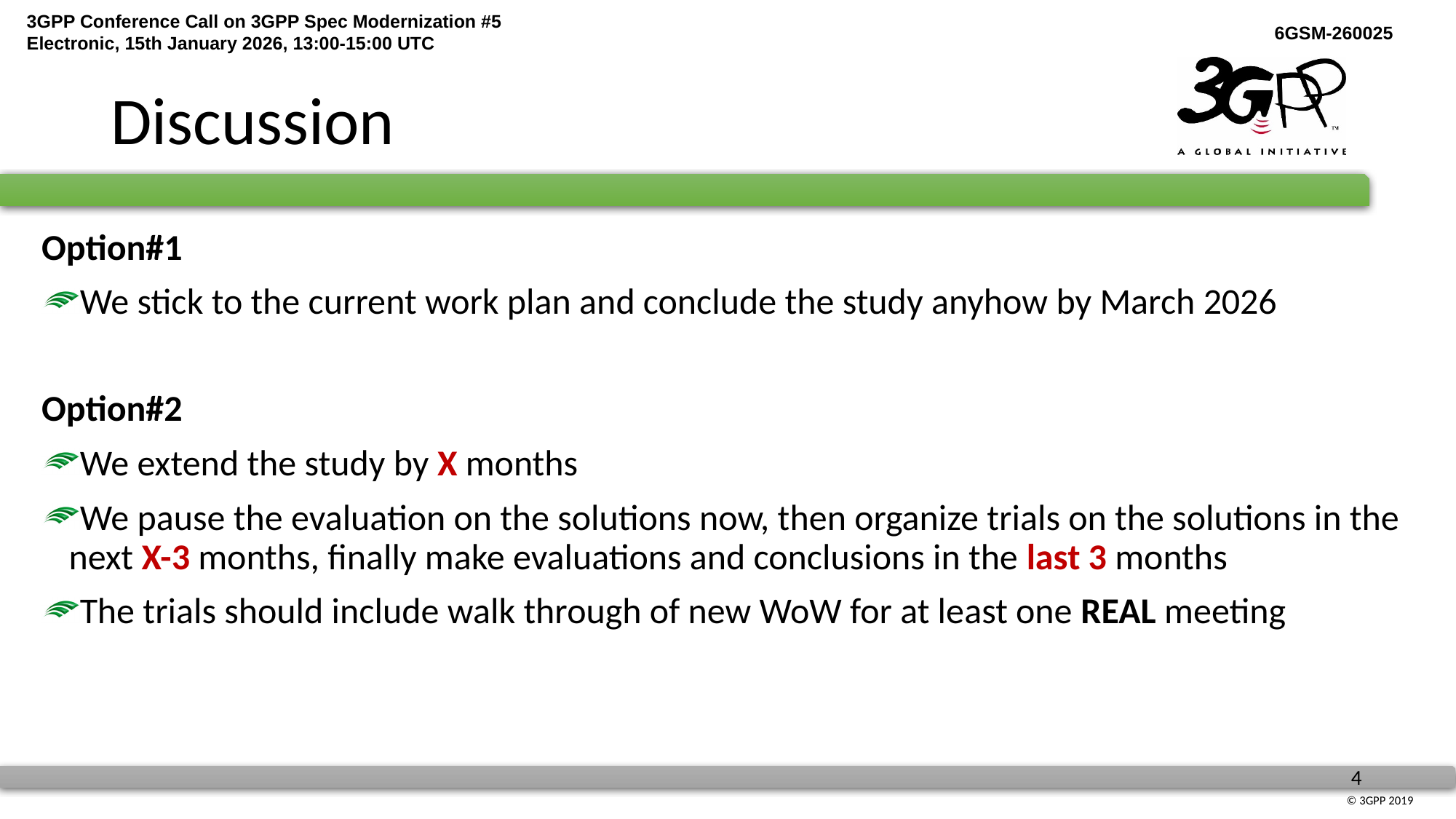

# Discussion
Option#1
We stick to the current work plan and conclude the study anyhow by March 2026
Option#2
We extend the study by X months
We pause the evaluation on the solutions now, then organize trials on the solutions in the next X-3 months, finally make evaluations and conclusions in the last 3 months
The trials should include walk through of new WoW for at least one REAL meeting